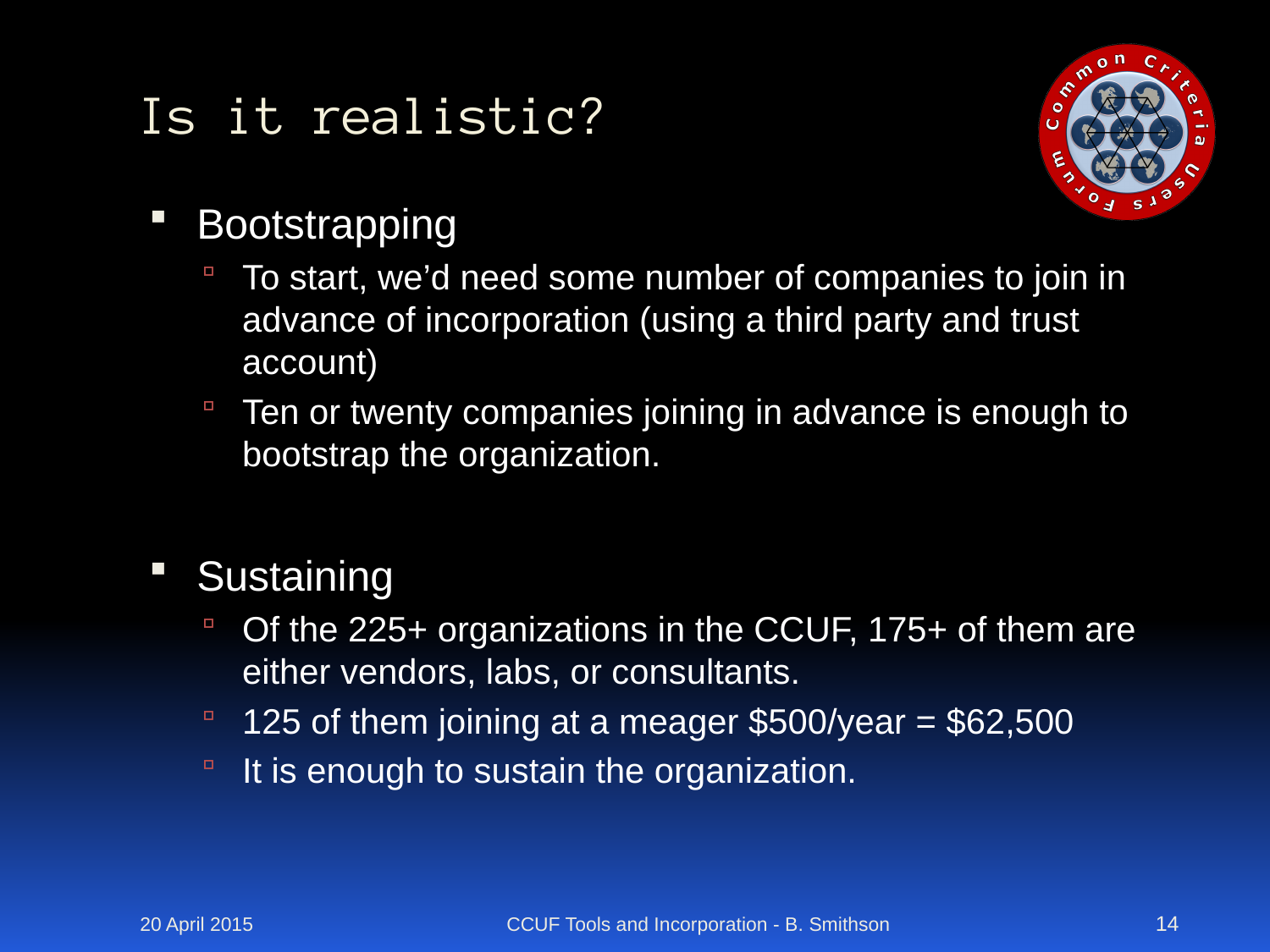

# Is it realistic?
Bootstrapping
To start, we’d need some number of companies to join in advance of incorporation (using a third party and trust account)
Ten or twenty companies joining in advance is enough to bootstrap the organization.

Sustaining
Of the 225+ organizations in the CCUF, 175+ of them are either vendors, labs, or consultants.
125 of them joining at a meager $500/year = $62,500
It is enough to sustain the organization.

20 April 2015
CCUF Tools and Incorporation - B. Smithson
14